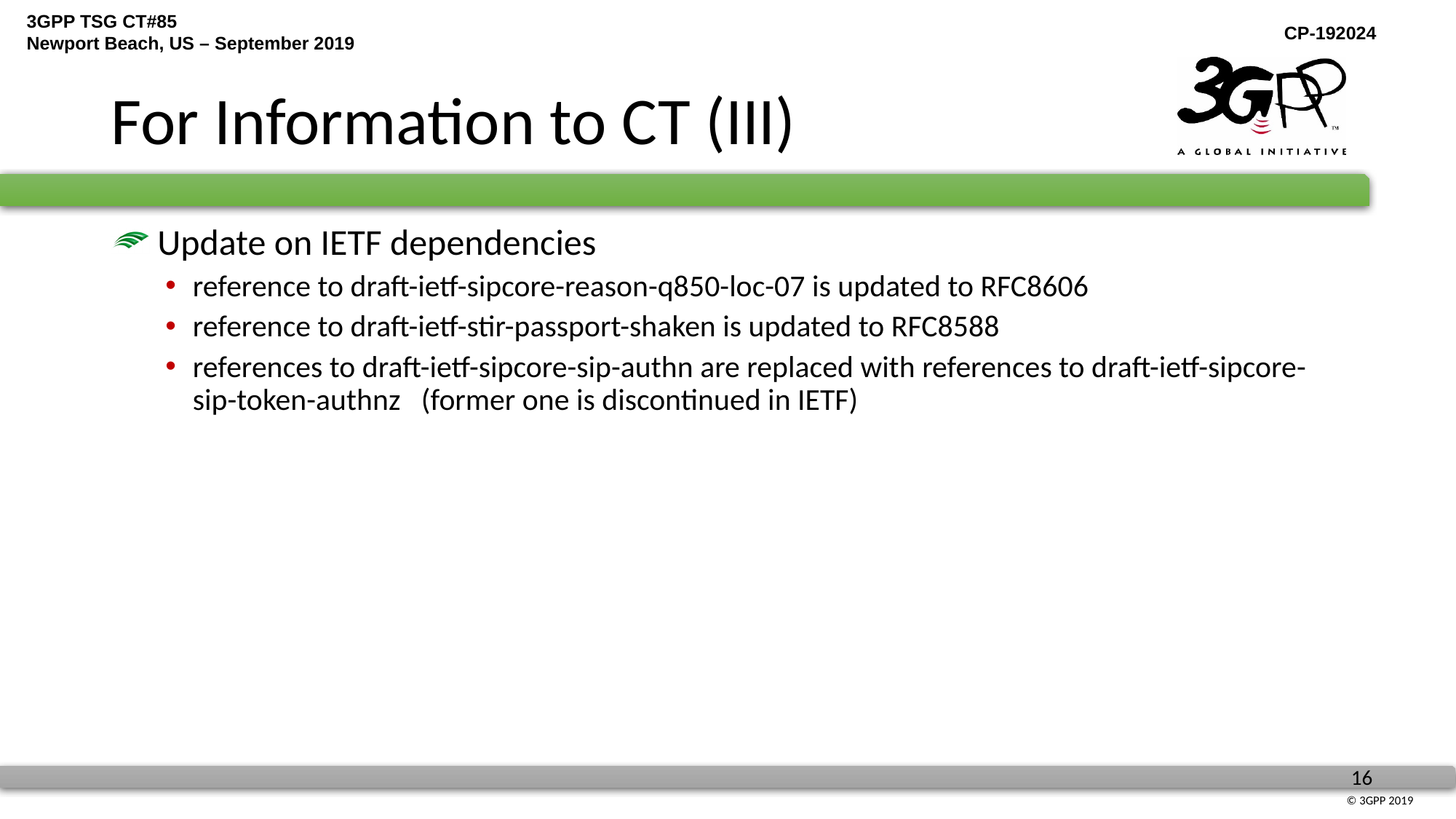

# For Information to CT (III)
 Update on IETF dependencies
reference to draft-ietf-sipcore-reason-q850-loc-07 is updated to RFC8606
reference to draft-ietf-stir-passport-shaken is updated to RFC8588
references to draft-ietf-sipcore-sip-authn are replaced with references to draft-ietf-sipcore-sip-token-authnz   (former one is discontinued in IETF)